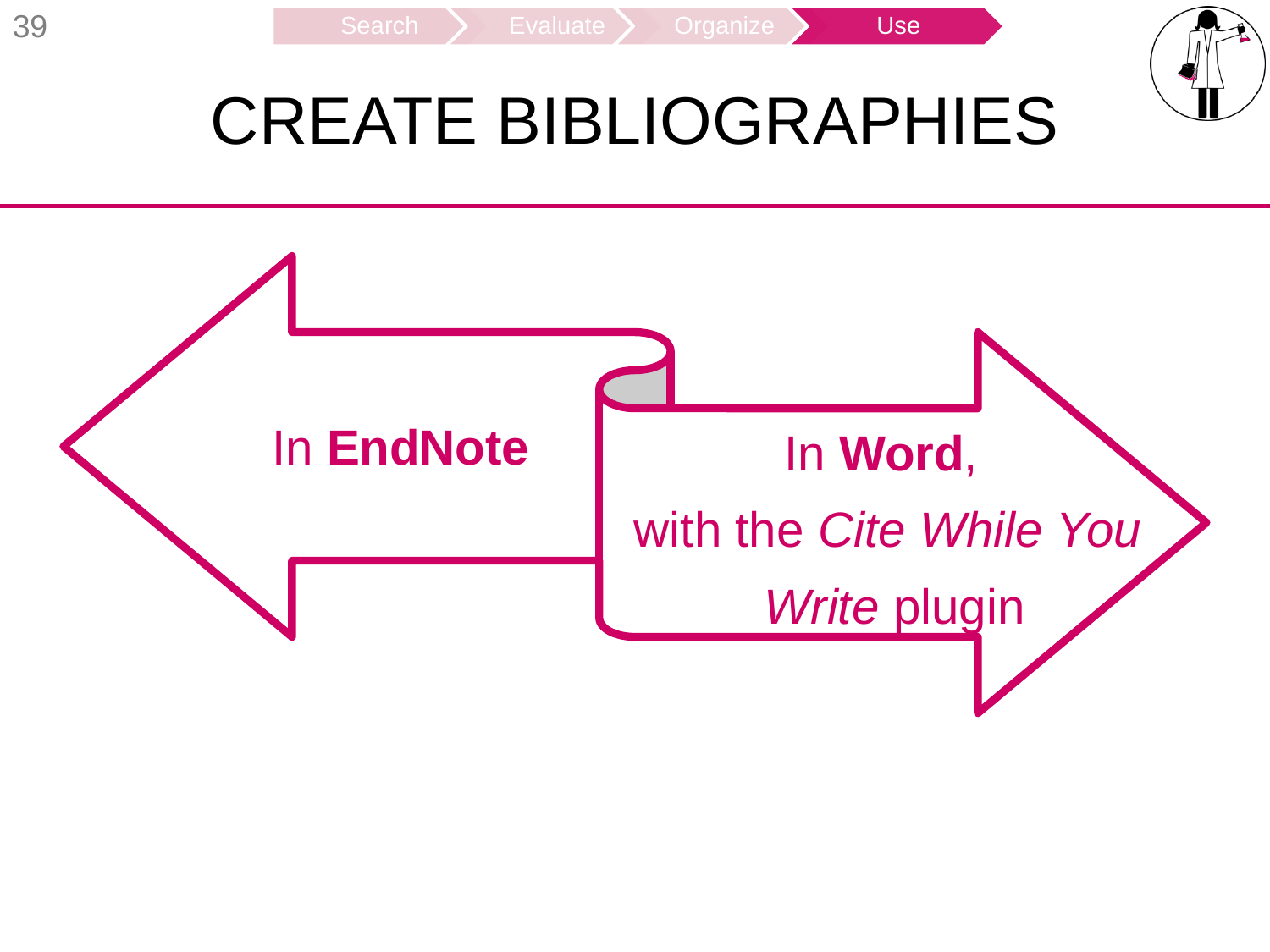

39
Search
Evaluate
Organize
Use
# Create bibliographies
In EndNote
In Word,
with the Cite While You
 Write plugin